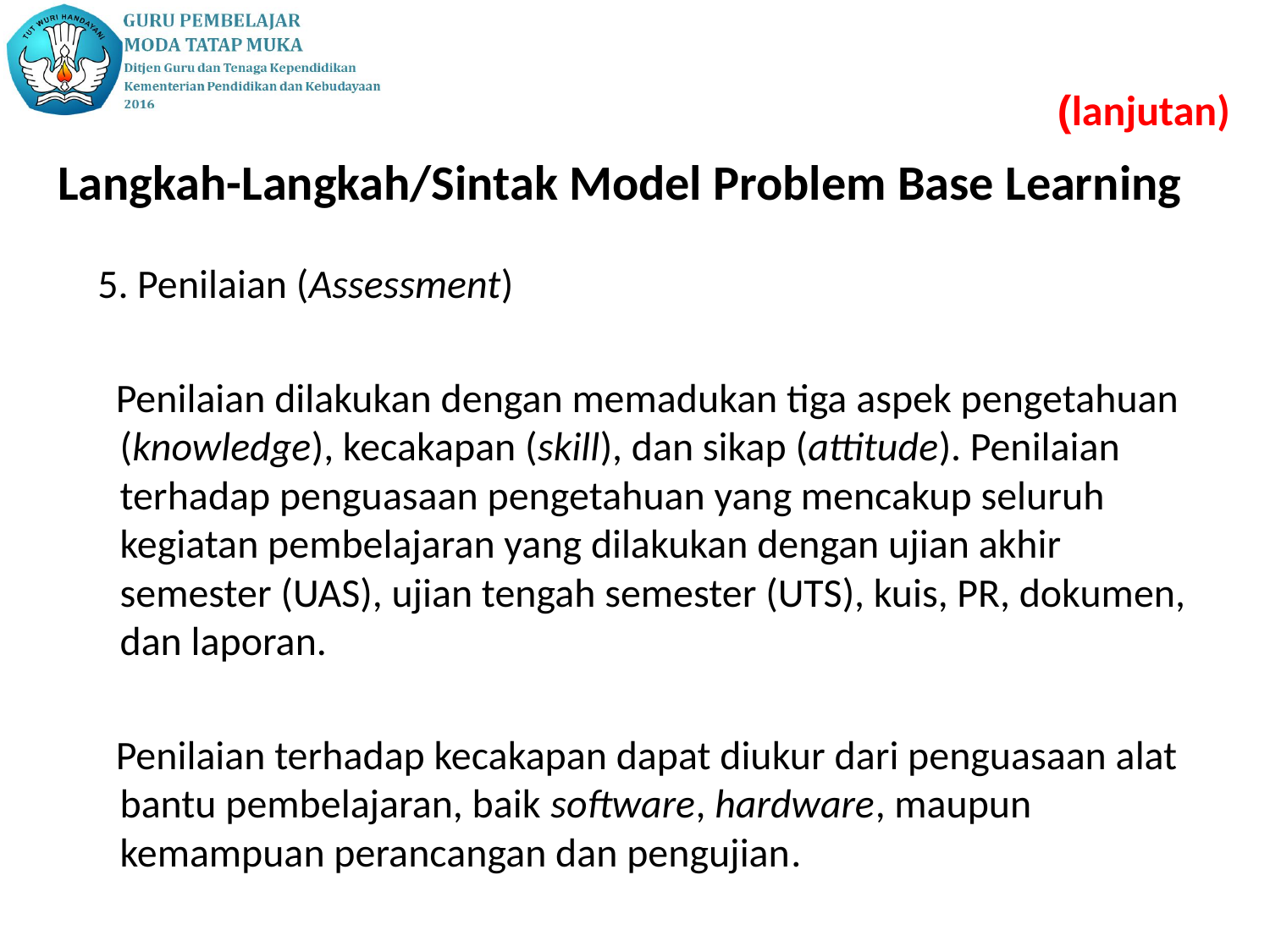

Langkah-Langkah/Sintak Model Problem Base Learning
5. Penilaian (Assessment)

  Penilaian dilakukan dengan memadukan tiga aspek pengetahuan (knowledge), kecakapan (skill), dan sikap (attitude). Penilaian terhadap penguasaan pengetahuan yang mencakup seluruh kegiatan pembelajaran yang dilakukan dengan ujian akhir semester (UAS), ujian tengah semester (UTS), kuis, PR, dokumen, dan laporan.

  Penilaian terhadap kecakapan dapat diukur dari penguasaan alat bantu pembelajaran, baik software, hardware, maupun kemampuan perancangan dan pengujian.